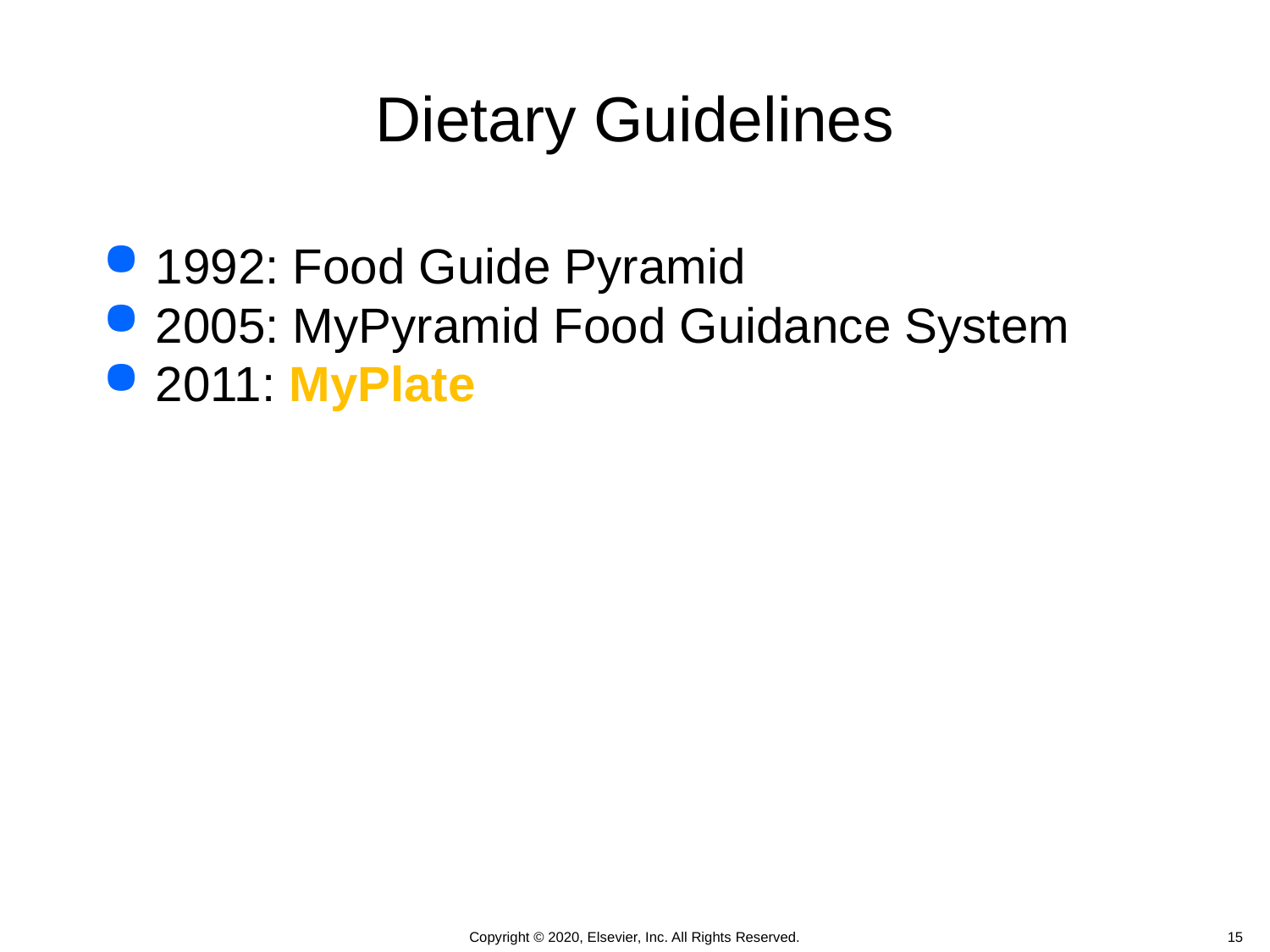

# Dietary Guidelines
1992: Food Guide Pyramid
2005: MyPyramid Food Guidance System
2011: MyPlate
 15